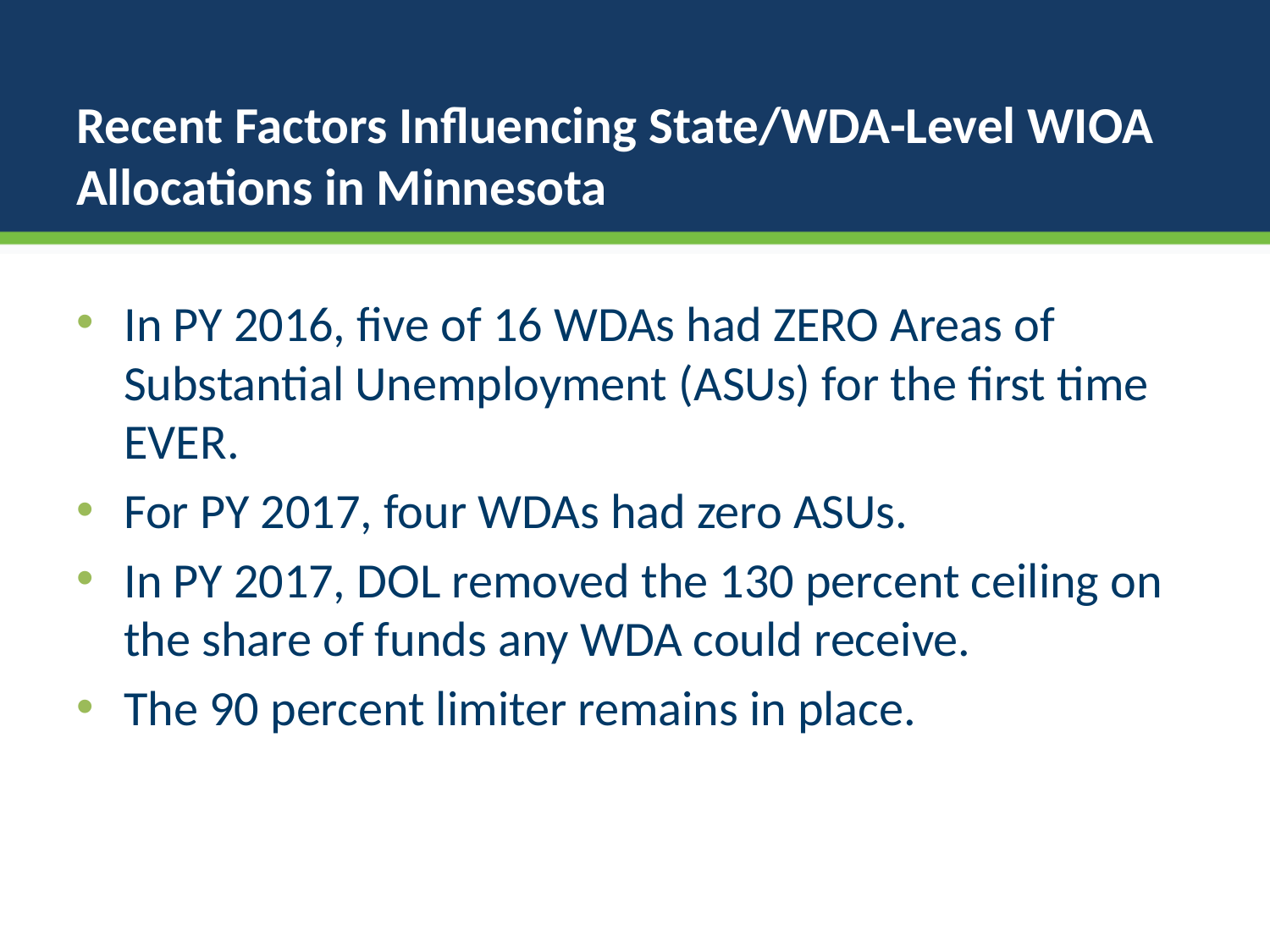

# Recent Factors Influencing State/WDA-Level WIOA Allocations in Minnesota
In PY 2016, five of 16 WDAs had ZERO Areas of Substantial Unemployment (ASUs) for the first time EVER.
For PY 2017, four WDAs had zero ASUs.
In PY 2017, DOL removed the 130 percent ceiling on the share of funds any WDA could receive.
The 90 percent limiter remains in place.